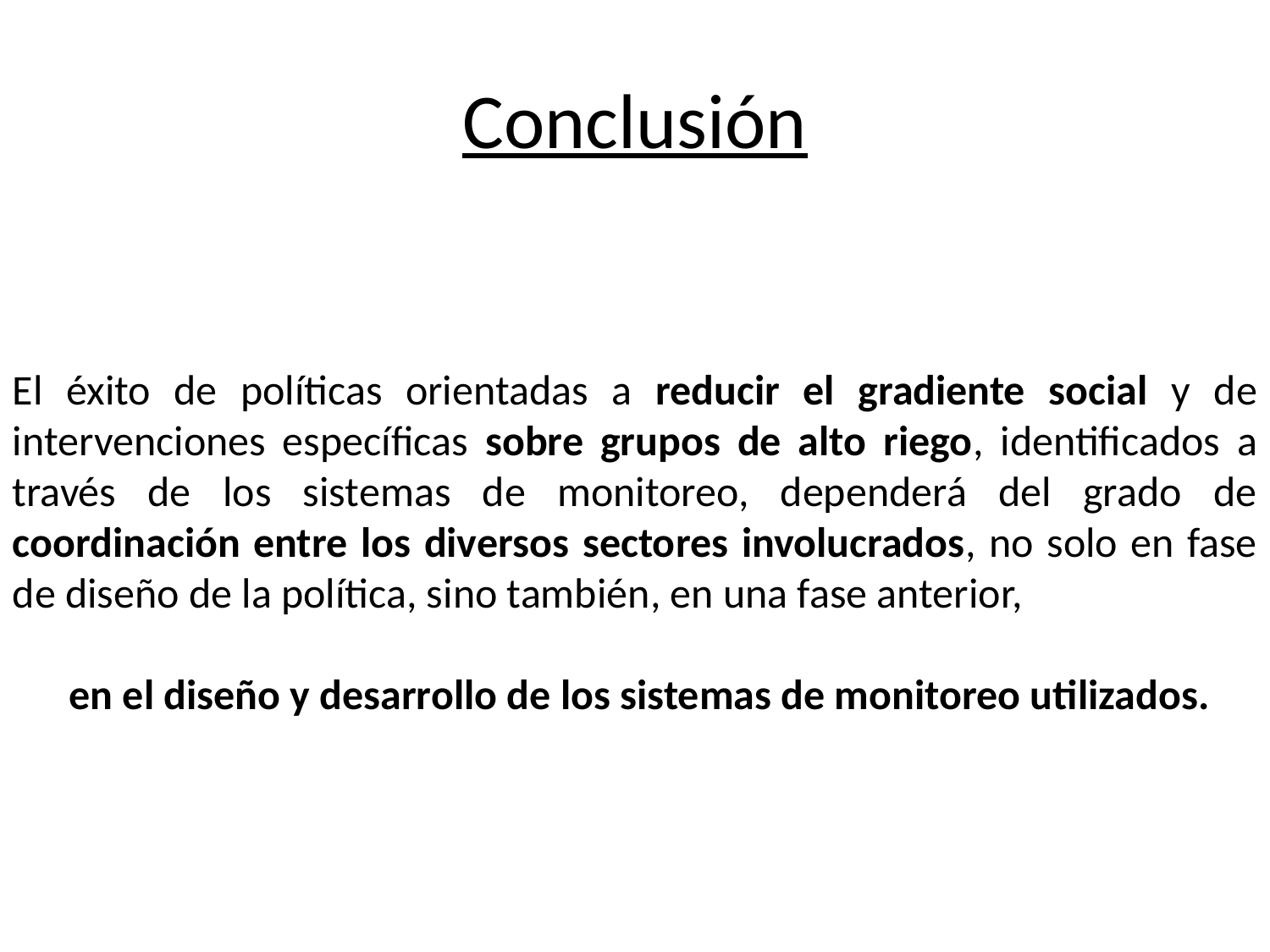

# Conclusión
El éxito de políticas orientadas a reducir el gradiente social y de intervenciones específicas sobre grupos de alto riego, identificados a través de los sistemas de monitoreo, dependerá del grado de coordinación entre los diversos sectores involucrados, no solo en fase de diseño de la política, sino también, en una fase anterior,

 en el diseño y desarrollo de los sistemas de monitoreo utilizados.